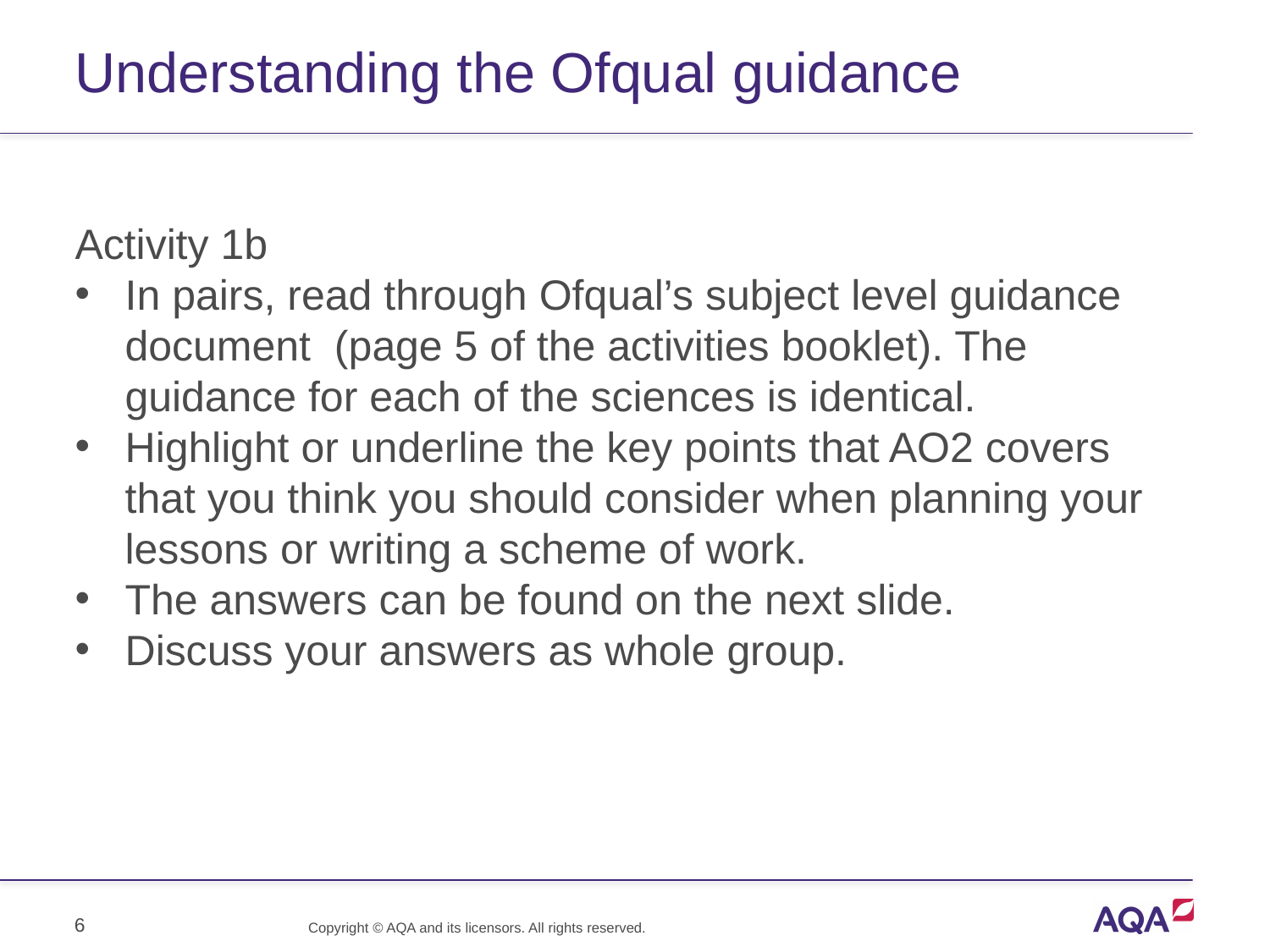

# Understanding the Ofqual guidance
Activity 1b
In pairs, read through Ofqual’s subject level guidance document  (page 5 of the activities booklet). The guidance for each of the sciences is identical.
Highlight or underline the key points that AO2 covers that you think you should consider when planning your lessons or writing a scheme of work.
The answers can be found on the next slide.
Discuss your answers as whole group.

6
Copyright © AQA and its licensors. All rights reserved.